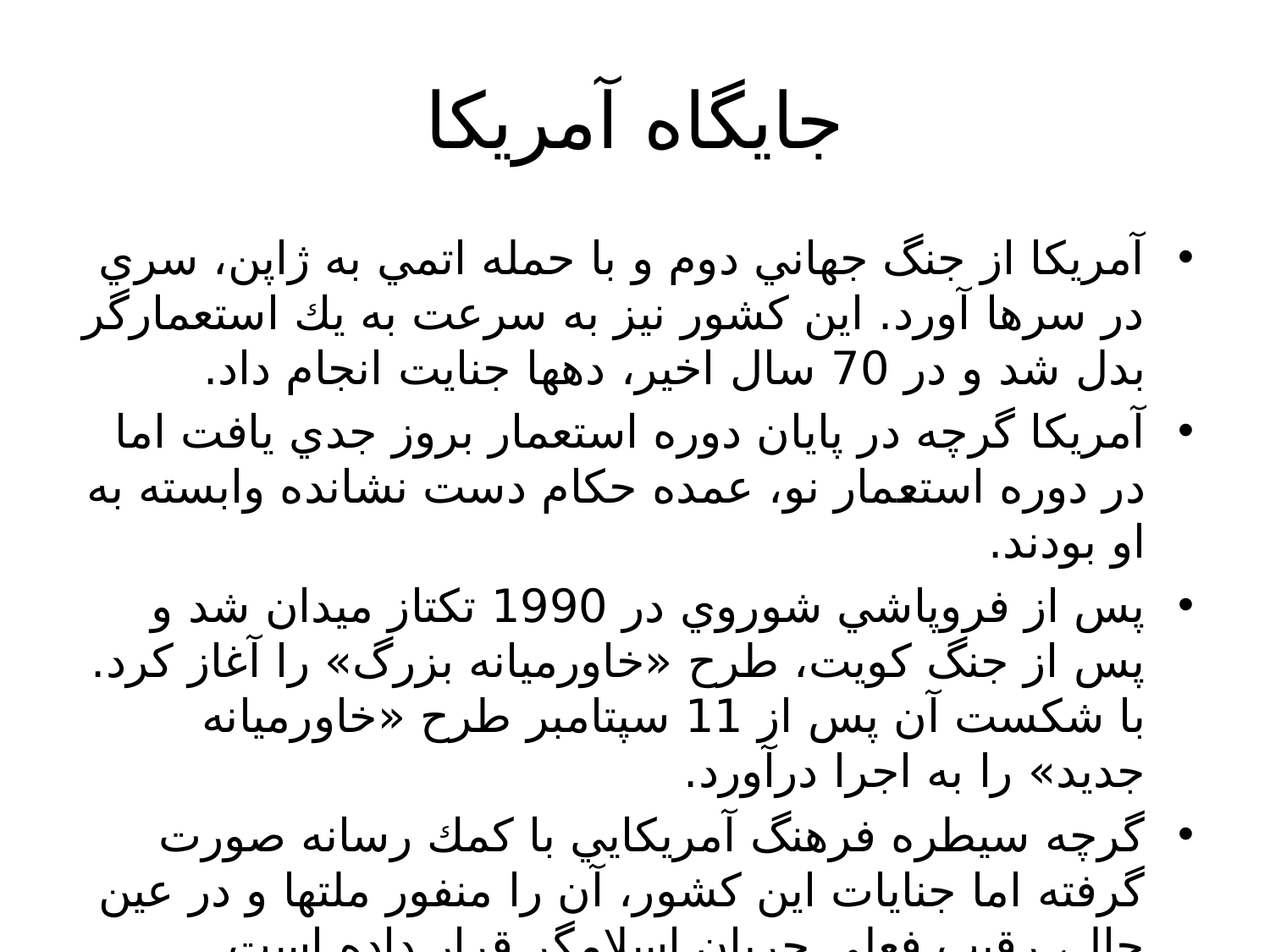

# جايگاه آمريكا
آمريكا از جنگ جهاني دوم و با حمله اتمي به ژاپن، سري در سرها آورد. اين كشور نيز به سرعت به يك استعمارگر بدل شد و در 70 سال اخير، دهها جنايت انجام داد.
آمريكا گرچه در پايان دوره استعمار بروز جدي يافت اما در دوره استعمار نو، عمده حكام دست نشانده وابسته به او بودند.
پس از فروپاشي شوروي در 1990 تكتاز ميدان شد و پس از جنگ كويت، طرح «خاورميانه بزرگ» را آغاز كرد. با شكست آن پس از 11 سپتامبر طرح «خاورميانه جديد» را به اجرا درآورد.
گرچه سيطره فرهنگ آمريكايي با كمك رسانه صورت گرفته اما جنايات اين كشور، آن را منفور ملتها و در عين حال، رقيب فعلي جريان اسلامگر قرار داده است.